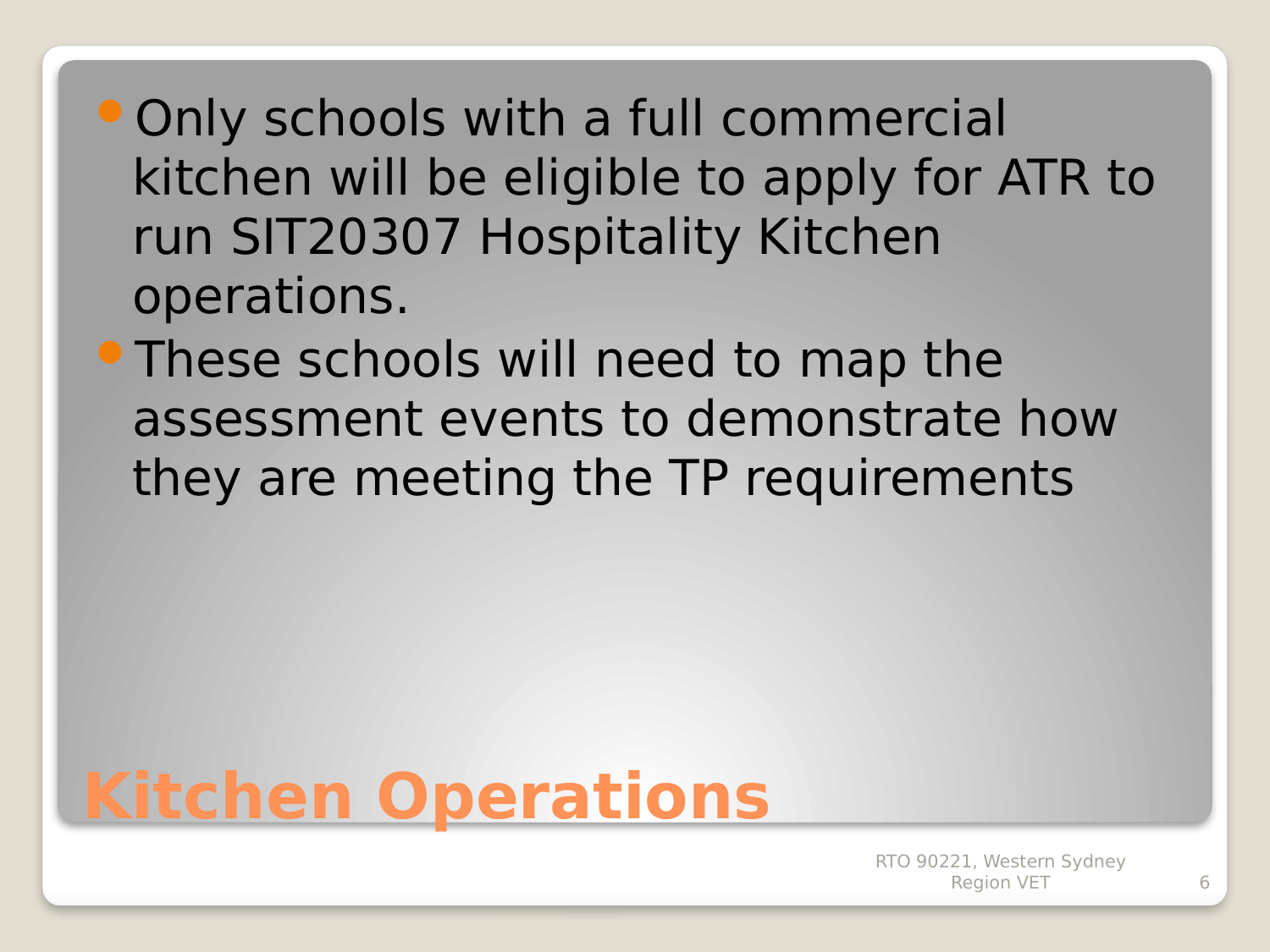

Only schools with a full commercial kitchen will be eligible to apply for ATR to run SIT20307 Hospitality Kitchen operations.
These schools will need to map the assessment events to demonstrate how they are meeting the TP requirements

# Kitchen Operations
RTO 90221, Western Sydney Region VET
6